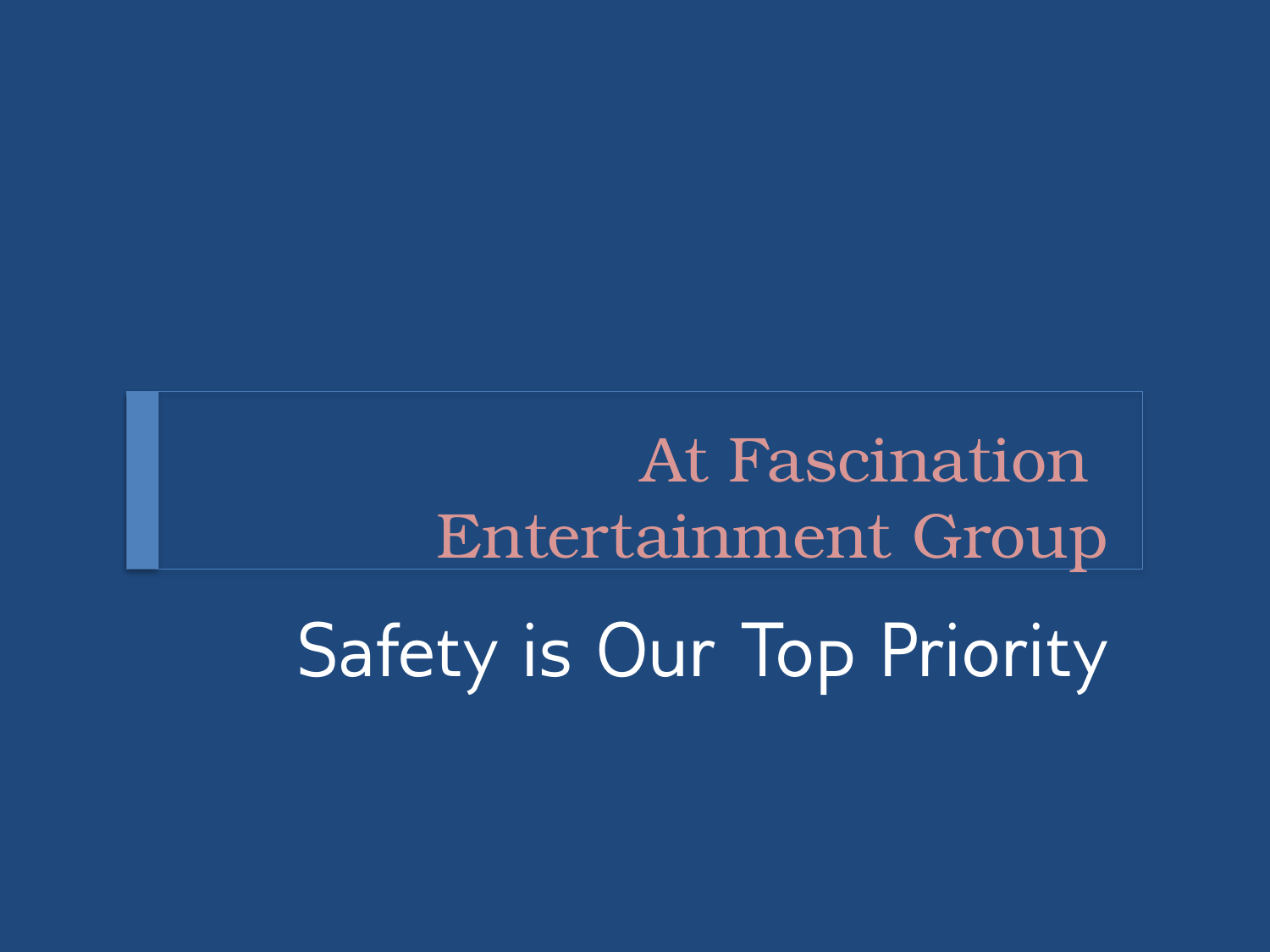

# At Fascination Entertainment Group
Safety is Our Top Priority